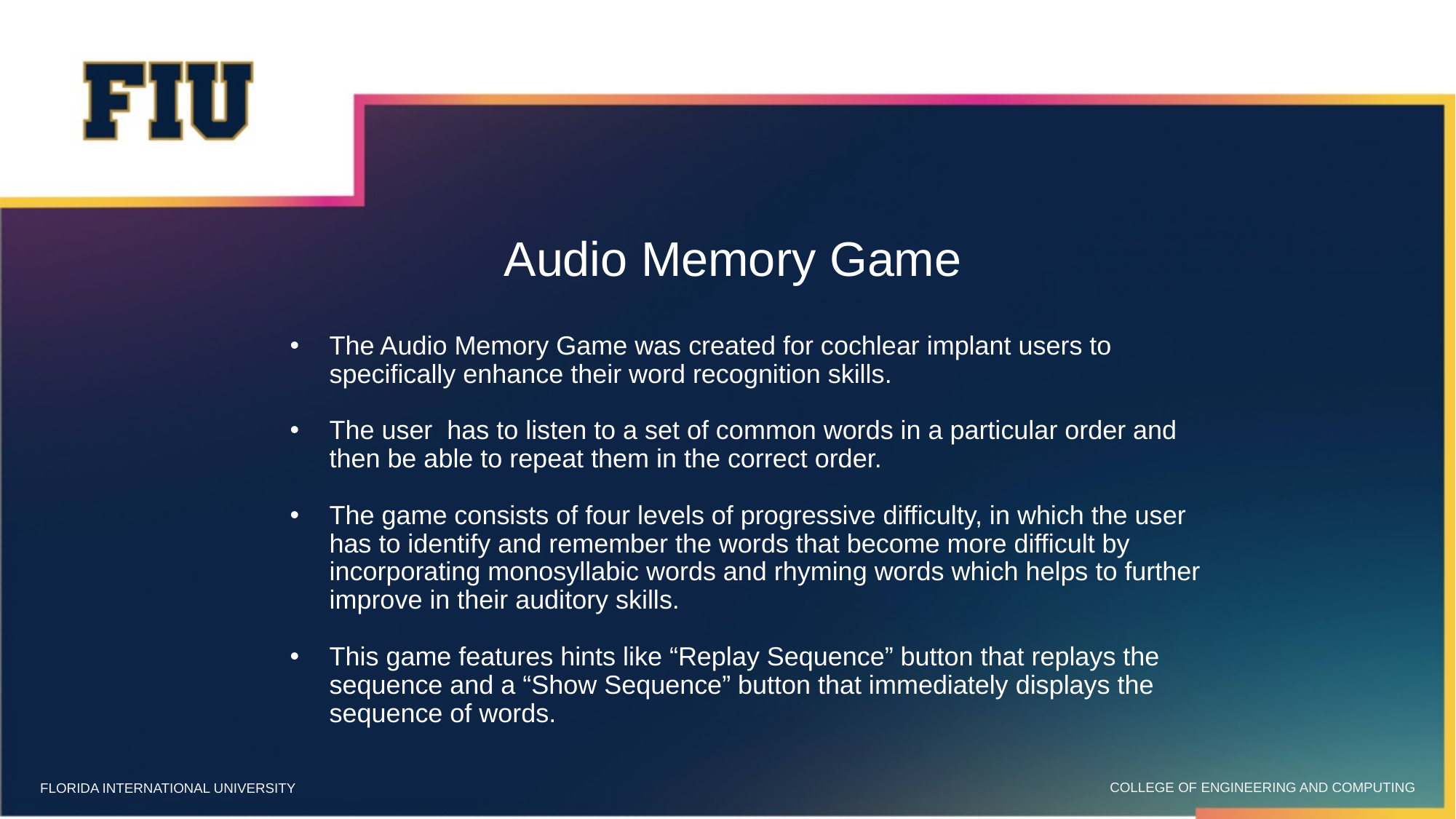

# Audio Memory Game
The Audio Memory Game was created for cochlear implant users to specifically enhance their word recognition skills.

The user  has to listen to a set of common words in a particular order and then be able to repeat them in the correct order.

The game consists of four levels of progressive difficulty, in which the user has to identify and remember the words that become more difficult by incorporating monosyllabic words and rhyming words which helps to further improve in their auditory skills.

This game features hints like “Replay Sequence” button that replays the sequence and a “Show Sequence” button that immediately displays the sequence of words.